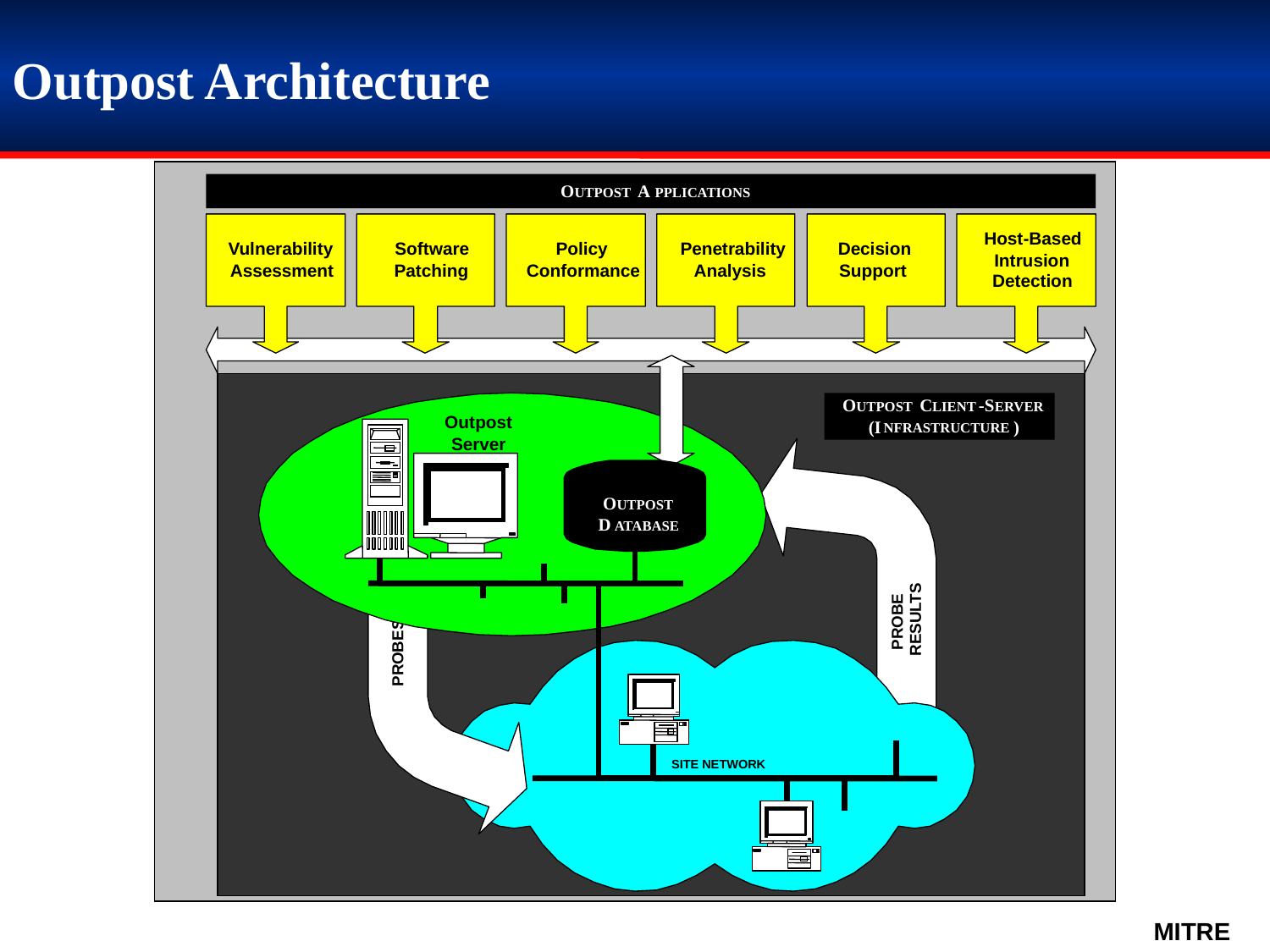

# Outpost Architecture

O
 A
UTPOST
PPLICATIONS

Host-Based
Vulnerability
Software
Policy
Penetrability
Decision
Intrusion
Assessment
Patching
Conformance
Analysis
Support
Detection

O
 C
-S
UTPOST
LIENT
ERVER
Outpost
(I
)

NFRASTRUCTURE

Server

O
UTPOST

D
ATABASE

 RESULTS
PROBE

PROBES

SITE NETWORK